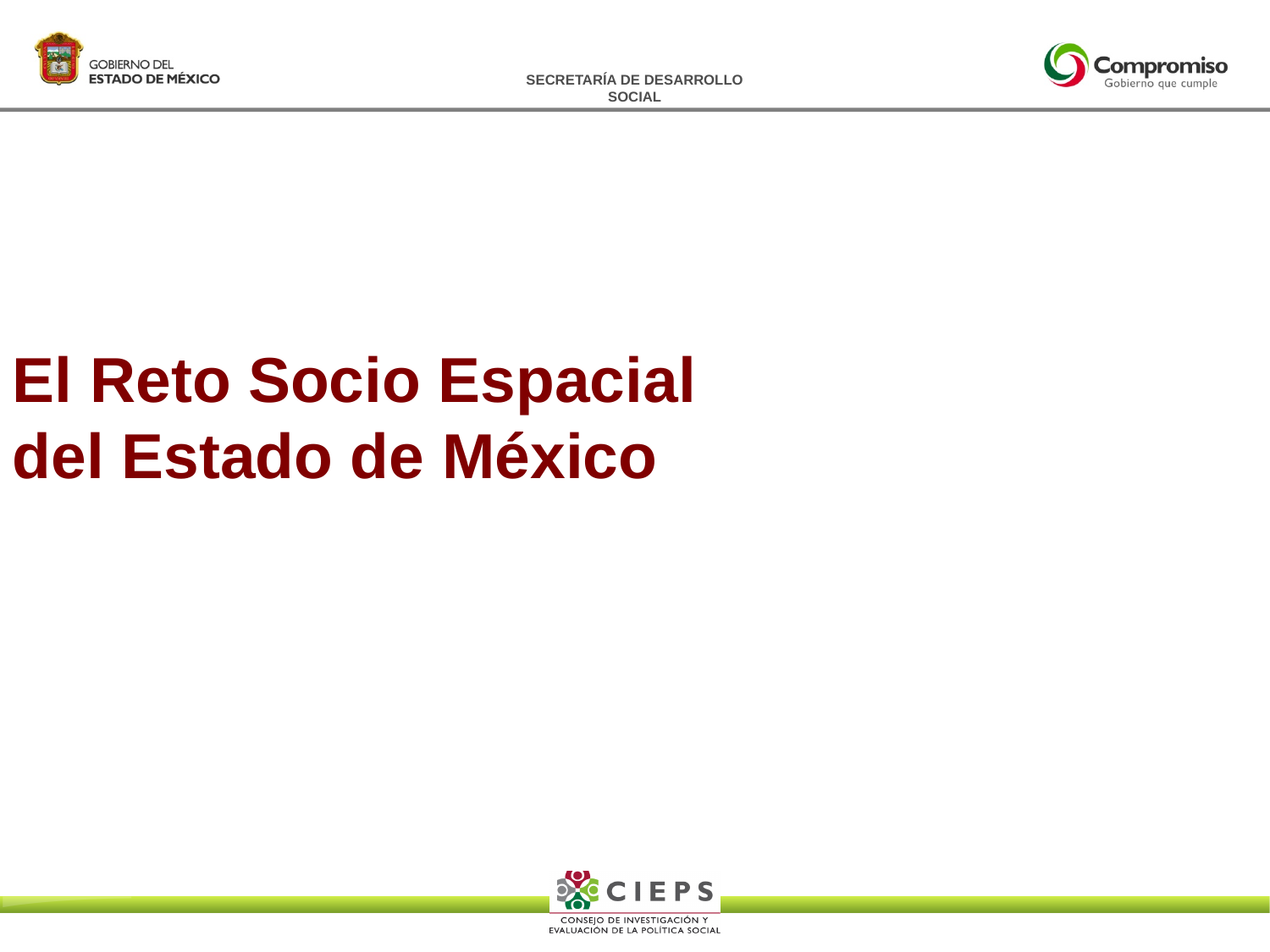

El Reto Socio Espacial
del Estado de México